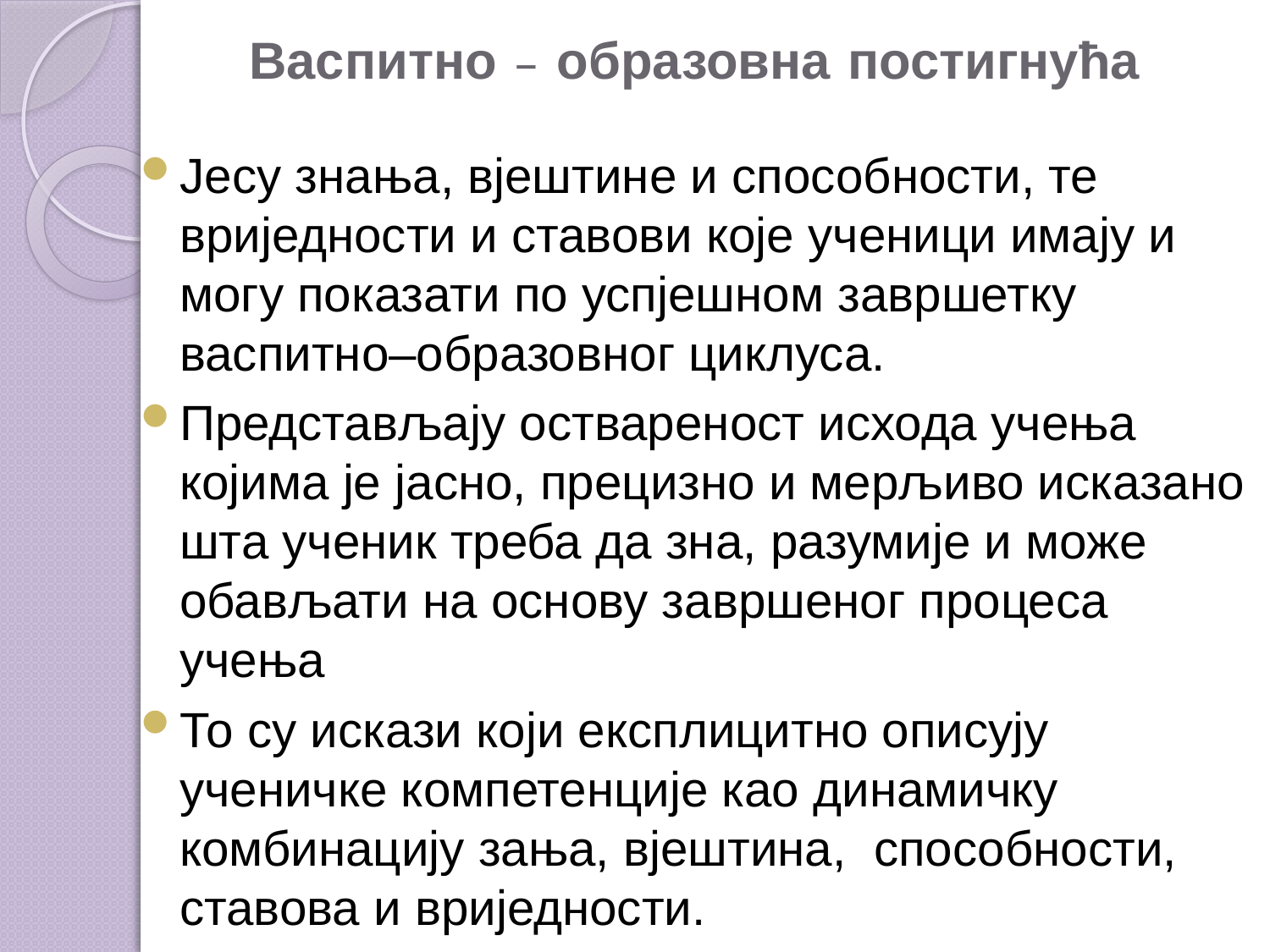

# Васпитно – образовна постигнућа
Јесу знања, вјештине и способности, те вриједности и ставови које ученици имају и могу показати по успјешном завршетку васпитно–образовног циклуса.
Представљају оствареност исхода учења којима је јасно, прецизно и мерљиво исказано шта ученик треба да зна, разумије и може обављати на основу завршеног процеса учења
То су искази који експлицитно описују ученичке компетенције као динамичку комбинацију зања, вјештина,  способности, ставова и вриједности.